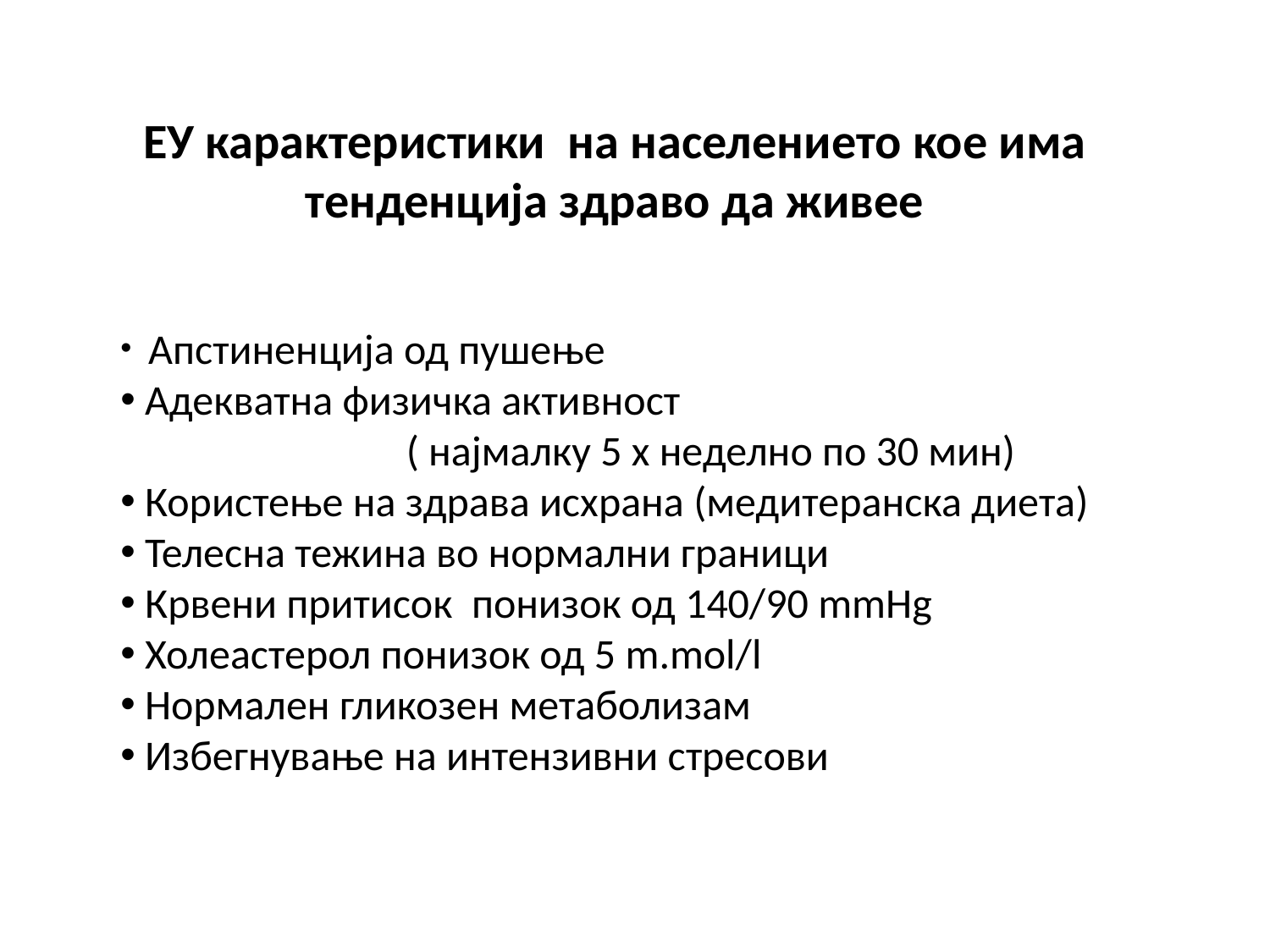

# ЕУ карактеристики  на населението кое има тенденција здраво да живее
  Апстиненција од пушење
 Адекватна физичка активност
                              ( најмалку 5 х неделно по 30 мин)
 Користење на здрава исхрана (медитеранска диета)
 Телесна тежина во нормални граници
 Крвени притисок  понизок од 140/90 mmHg
 Холеастерол понизок од 5 m.mol/l
 Нормален гликозен метаболизам
 Избегнување на интензивни стресови